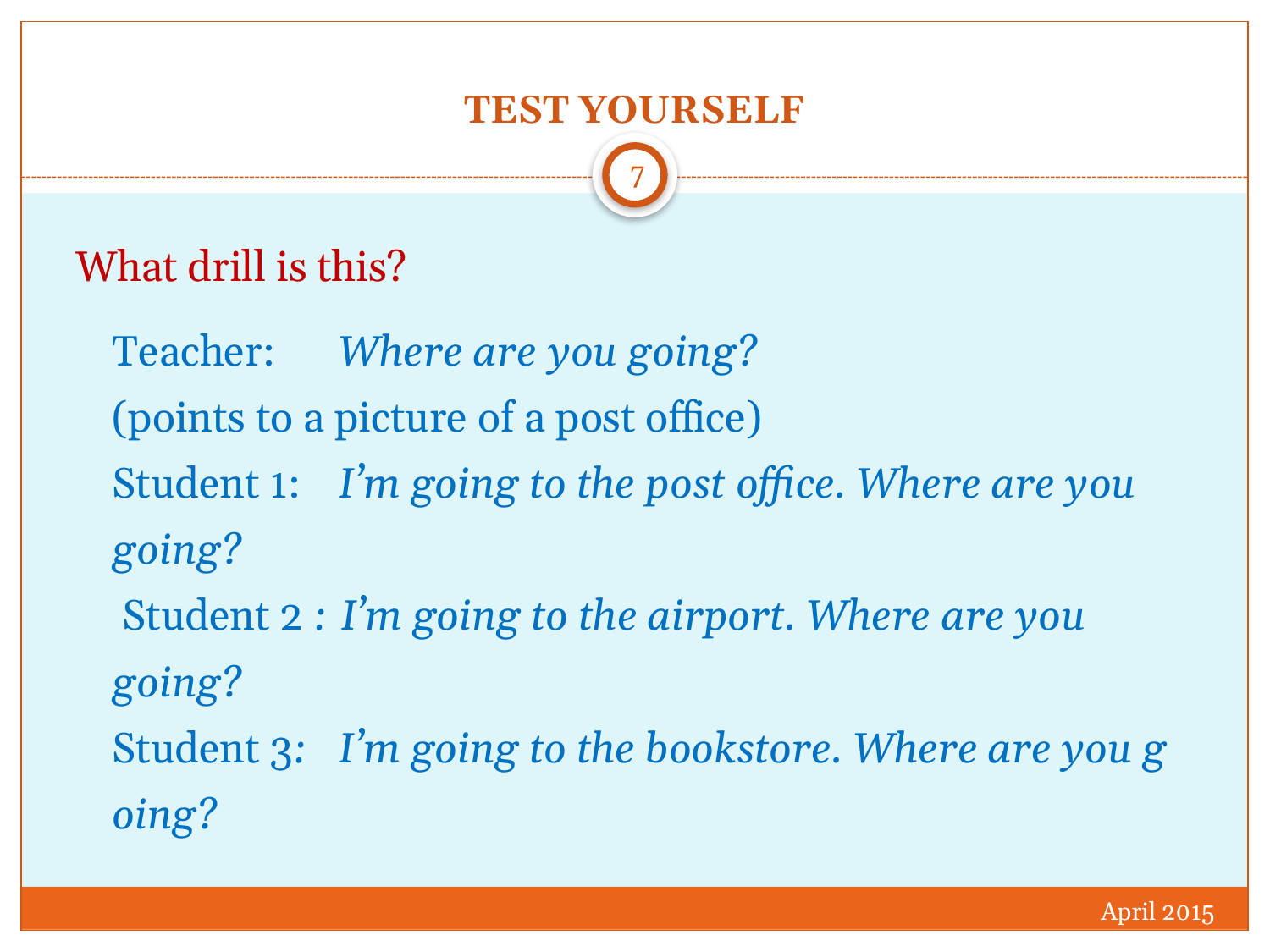

# TEST YOURSELF
7
What drill is this?
	Teacher:  	Where are you going?
		(points to a picture of a post office)
Student 1: 	I’m going to the post office. Where are you 		going?
 Student 2 : I’m going to the airport. Where are you 		going?
Student 3: 	I’m going to the bookstore. Where are you g		oing?

April 2015